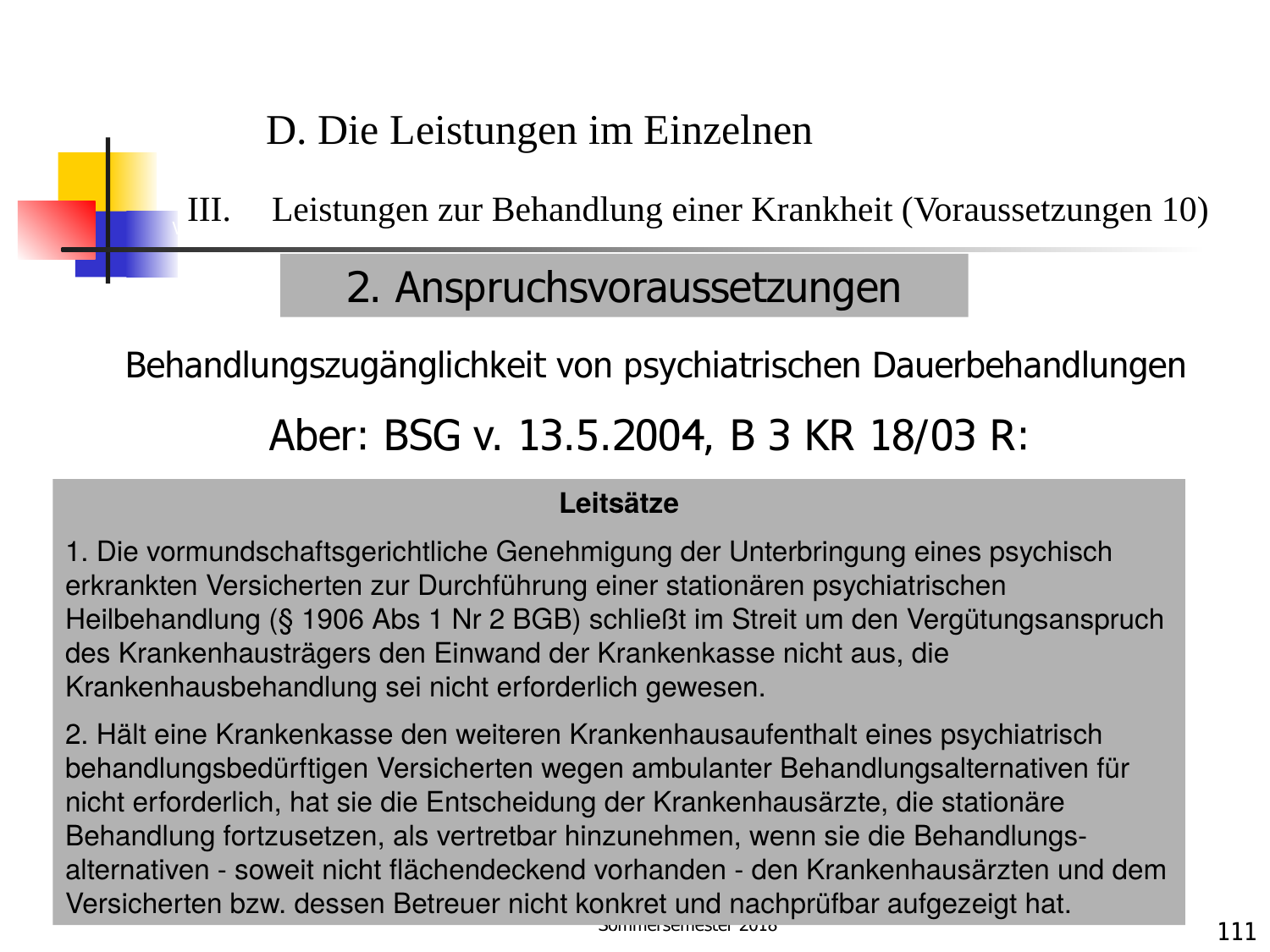

Voraussetzungen 10
D. Die Leistungen im Einzelnen

Leistungen zur Behandlung einer Krankheit (Voraussetzungen 10)
2. Anspruchsvoraussetzungen
Behandlungszugänglichkeit von psychiatrischen Dauerbehandlungen
Aber: BSG v. 13.5.2004, B 3 KR 18/03 R:
Krankheit
Leitsätze
1. Die vormundschaftsgerichtliche Genehmigung der Unterbringung eines psychisch erkrankten Versicherten zur Durchführung einer stationären psychiatrischen Heilbehandlung (§ 1906 Abs 1 Nr 2 BGB) schließt im Streit um den Vergütungsanspruch des Krankenhausträgers den Einwand der Krankenkasse nicht aus, die Krankenhausbehandlung sei nicht erforderlich gewesen.
2. Hält eine Krankenkasse den weiteren Krankenhausaufenthalt eines psychiatrisch behandlungsbedürftigen Versicherten wegen ambulanter Behandlungsalternativen für nicht erforderlich, hat sie die Entscheidung der Krankenhausärzte, die stationäre Behandlung fortzusetzen, als vertretbar hinzunehmen, wenn sie die Behandlungs-alternativen - soweit nicht flächendeckend vorhanden - den Krankenhausärzten und dem Versicherten bzw. dessen Betreuer nicht konkret und nachprüfbar aufgezeigt hat.
Das  Leistungsrecht der gesetzlichen Kranken- und Pflegeversicherung; Sommersemester 2018
111